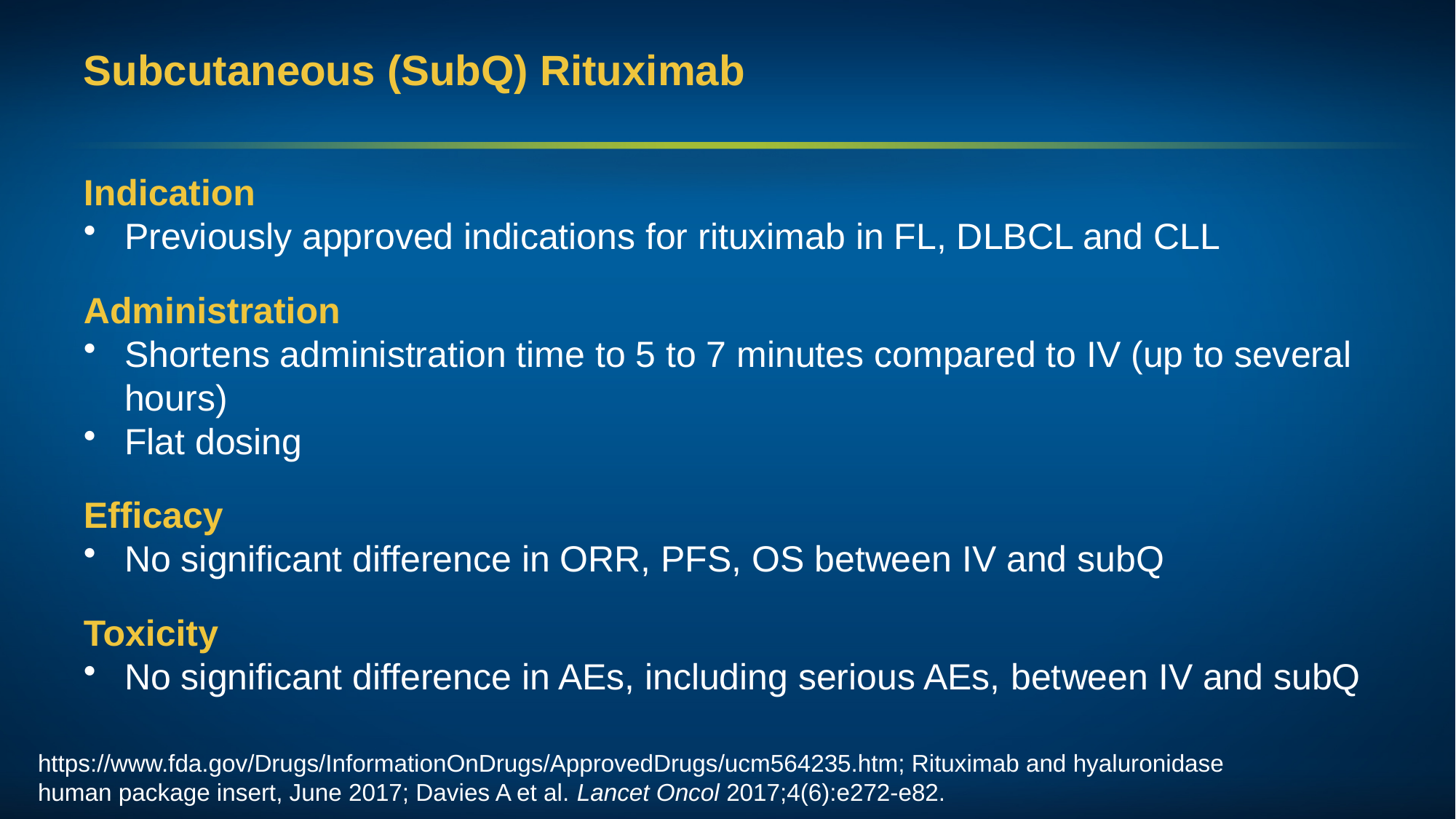

# Subcutaneous (SubQ) Rituximab
Indication
Previously approved indications for rituximab in FL, DLBCL and CLL
Administration
Shortens administration time to 5 to 7 minutes compared to IV (up to several hours)
Flat dosing
Efficacy
No significant difference in ORR, PFS, OS between IV and subQ
Toxicity
No significant difference in AEs, including serious AEs, between IV and subQ
https://www.fda.gov/Drugs/InformationOnDrugs/ApprovedDrugs/ucm564235.htm; Rituximab and hyaluronidase human package insert, June 2017; Davies A et al. Lancet Oncol 2017;4(6):e272-e82.